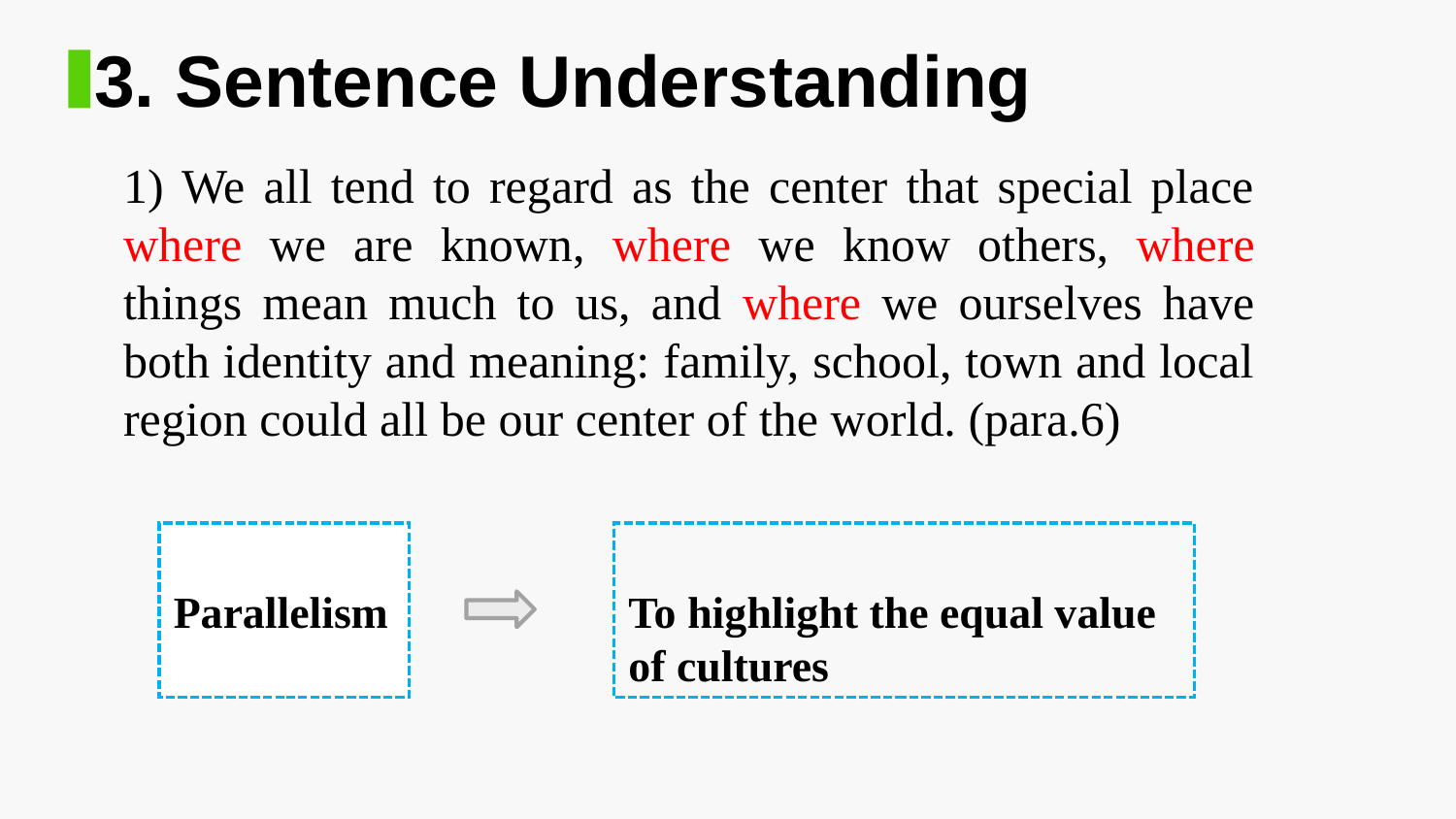

3. Sentence Understanding

1) We all tend to regard as the center that special place where we are known, where we know others, where things mean much to us, and where we ourselves have both identity and meaning: family, school, town and local region could all be our center of the world. (para.6)

Parallelism

To highlight the equal value of cultures